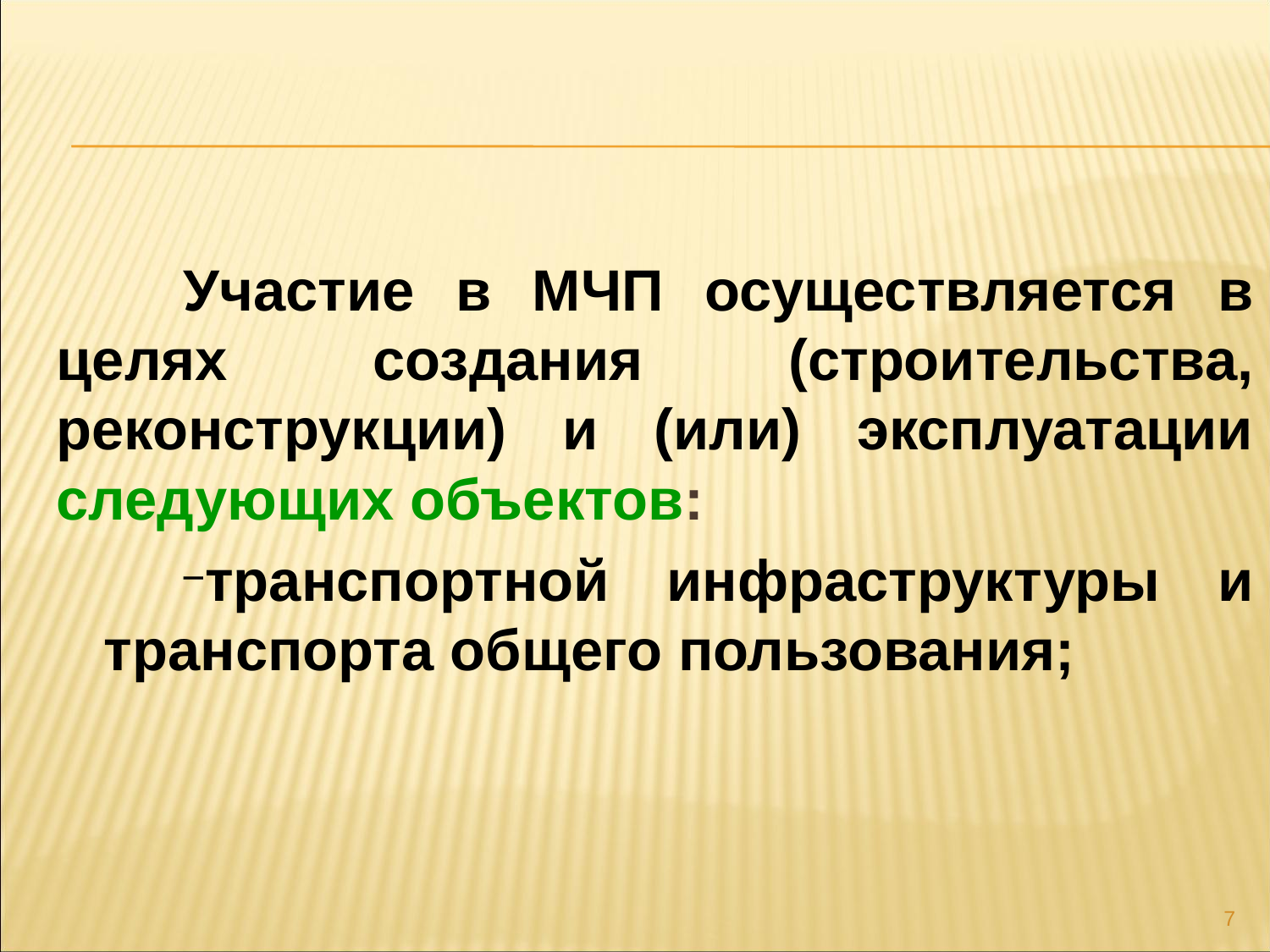

Участие в МЧП осуществляется в целях создания (строительства, реконструкции) и (или) эксплуатации следующих объектов:
транспортной инфраструктуры и транспорта общего пользования;

7